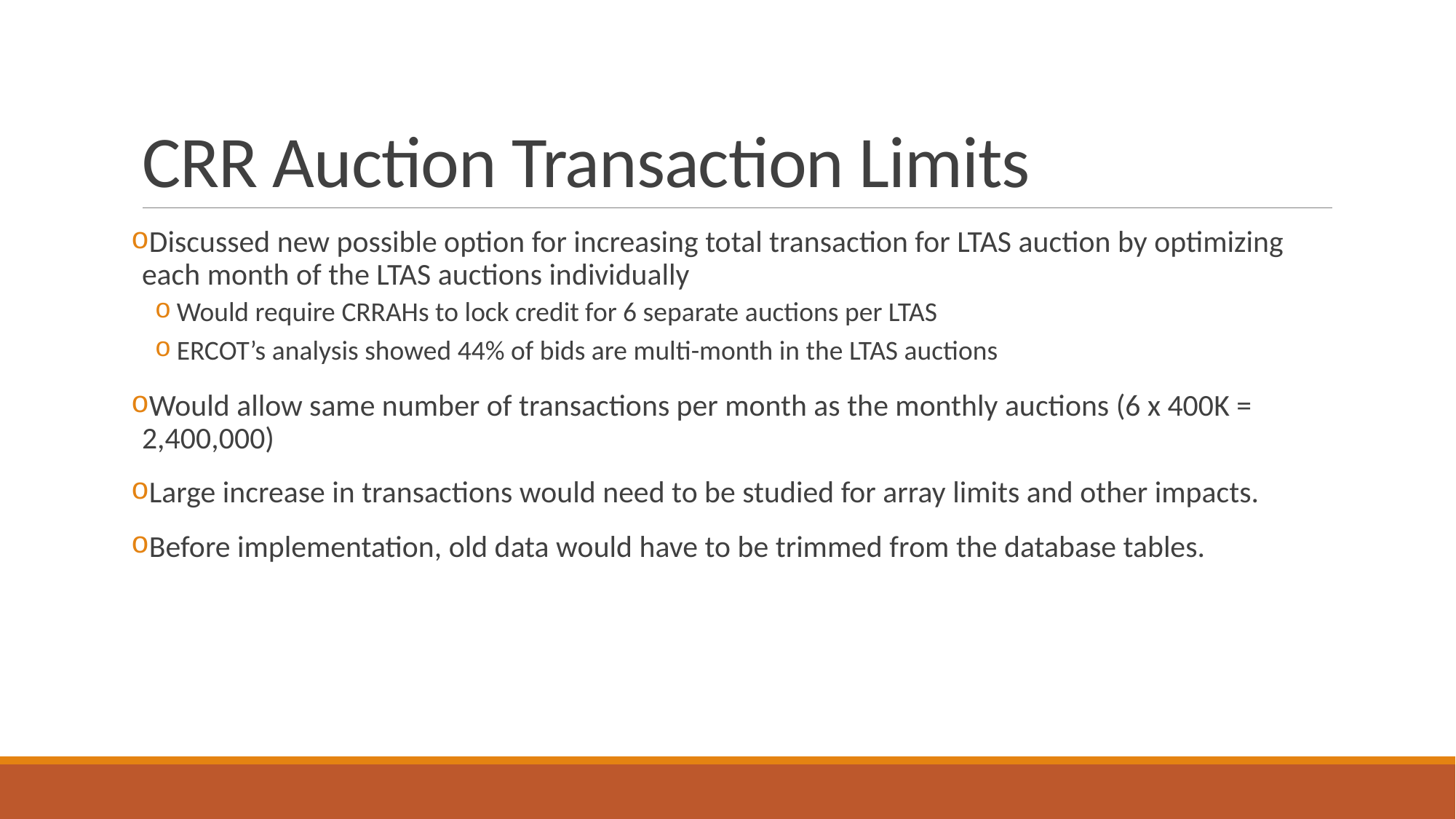

# CRR Auction Transaction Limits
Discussed new possible option for increasing total transaction for LTAS auction by optimizing each month of the LTAS auctions individually
Would require CRRAHs to lock credit for 6 separate auctions per LTAS
ERCOT’s analysis showed 44% of bids are multi-month in the LTAS auctions
Would allow same number of transactions per month as the monthly auctions (6 x 400K = 2,400,000)
Large increase in transactions would need to be studied for array limits and other impacts.
Before implementation, old data would have to be trimmed from the database tables.